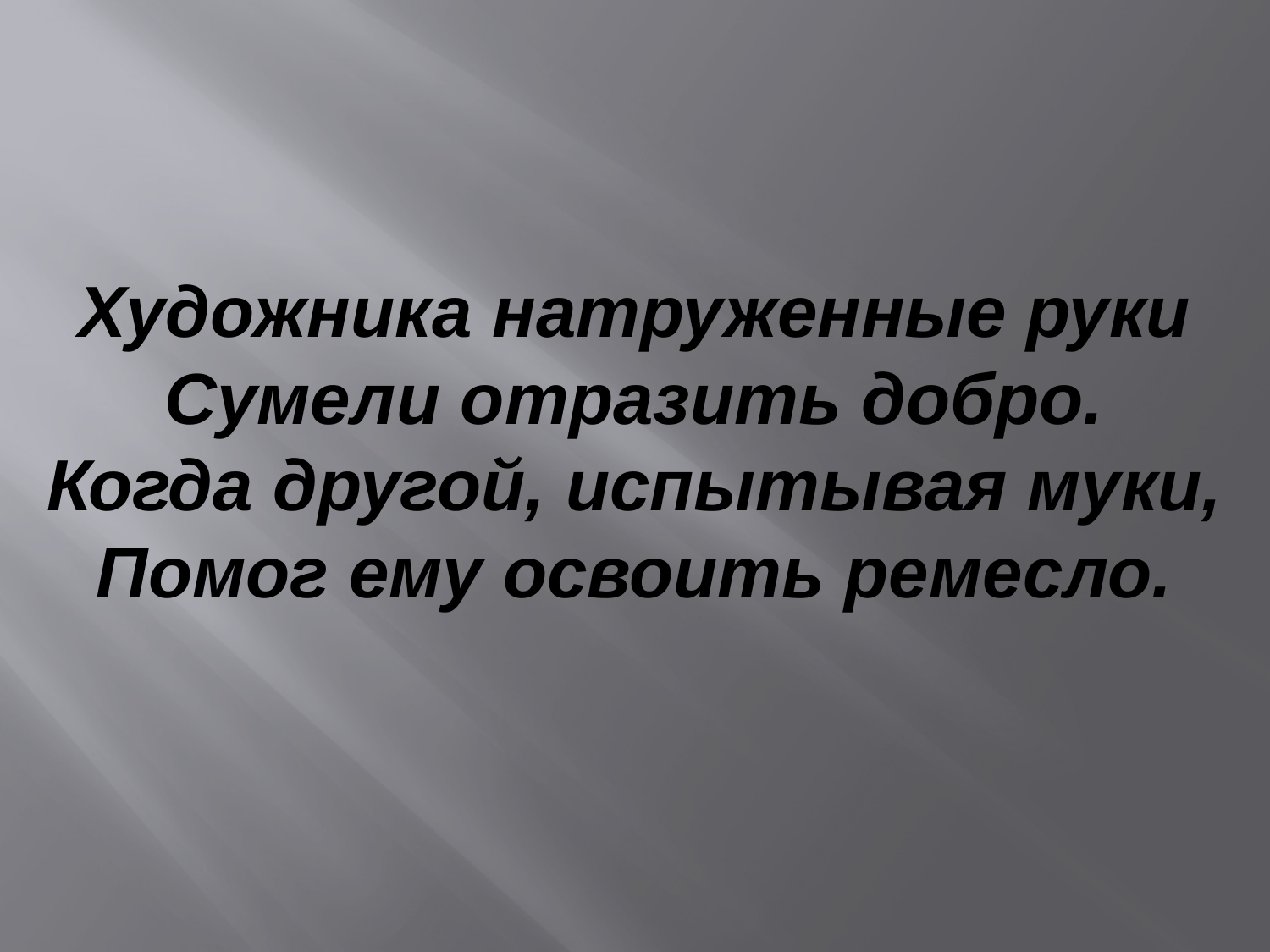

# Художника натруженные руки Сумели отразить добро. Когда другой, испытывая муки, Помог ему освоить ремесло.